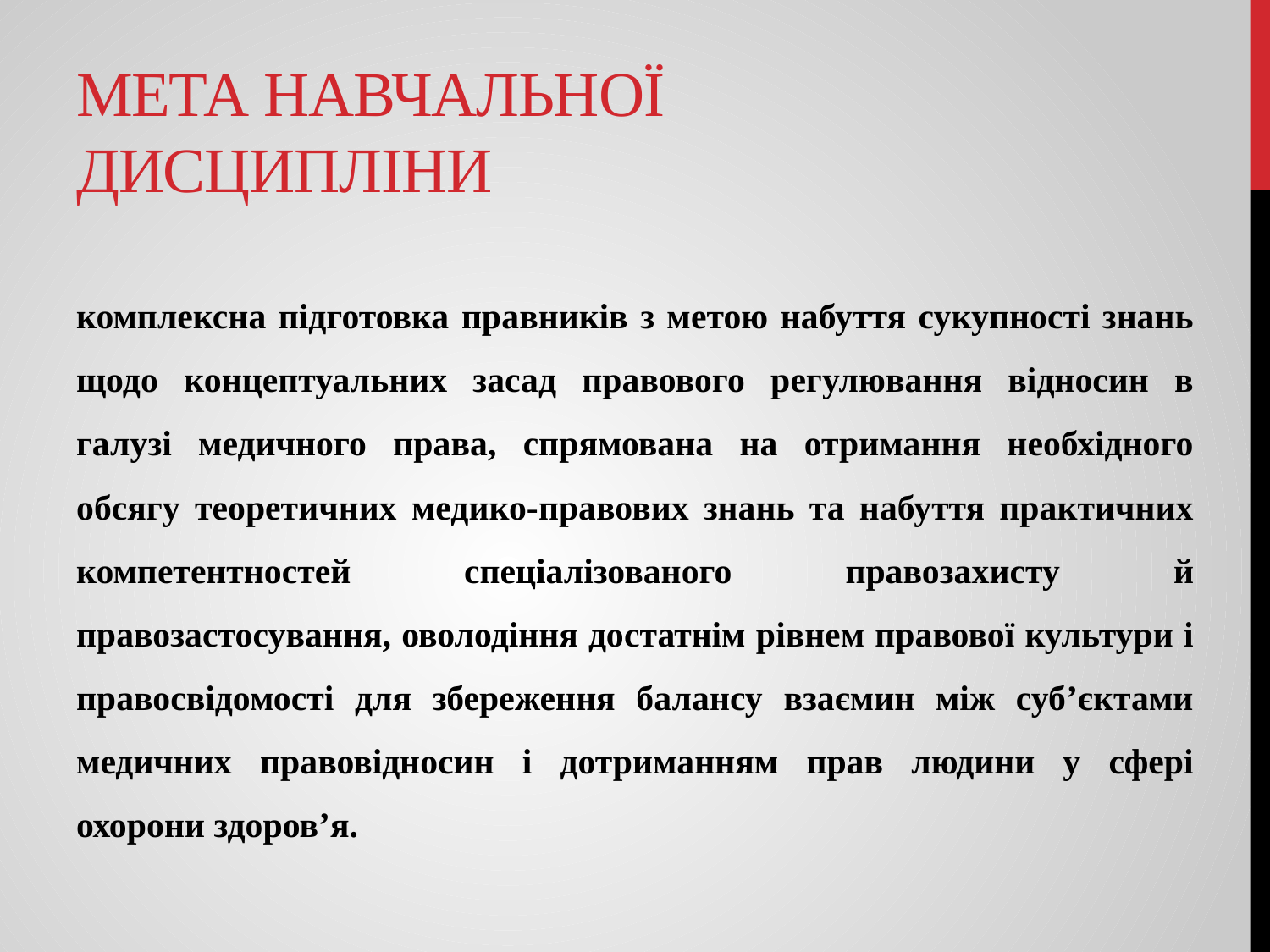

# Мета навчальної дисципліни
комплексна підготовка правників з метою набуття сукупності знань щодо концептуальних засад правового регулювання відносин в галузі медичного права, спрямована на отримання необхідного обсягу теоретичних медико-правових знань та набуття практичних компетентностей спеціалізованого правозахисту й правозастосування, оволодіння достатнім рівнем правової культури і правосвідомості для збереження балансу взаємин між суб’єктами медичних правовідносин і дотриманням прав людини у сфері охорони здоров’я.